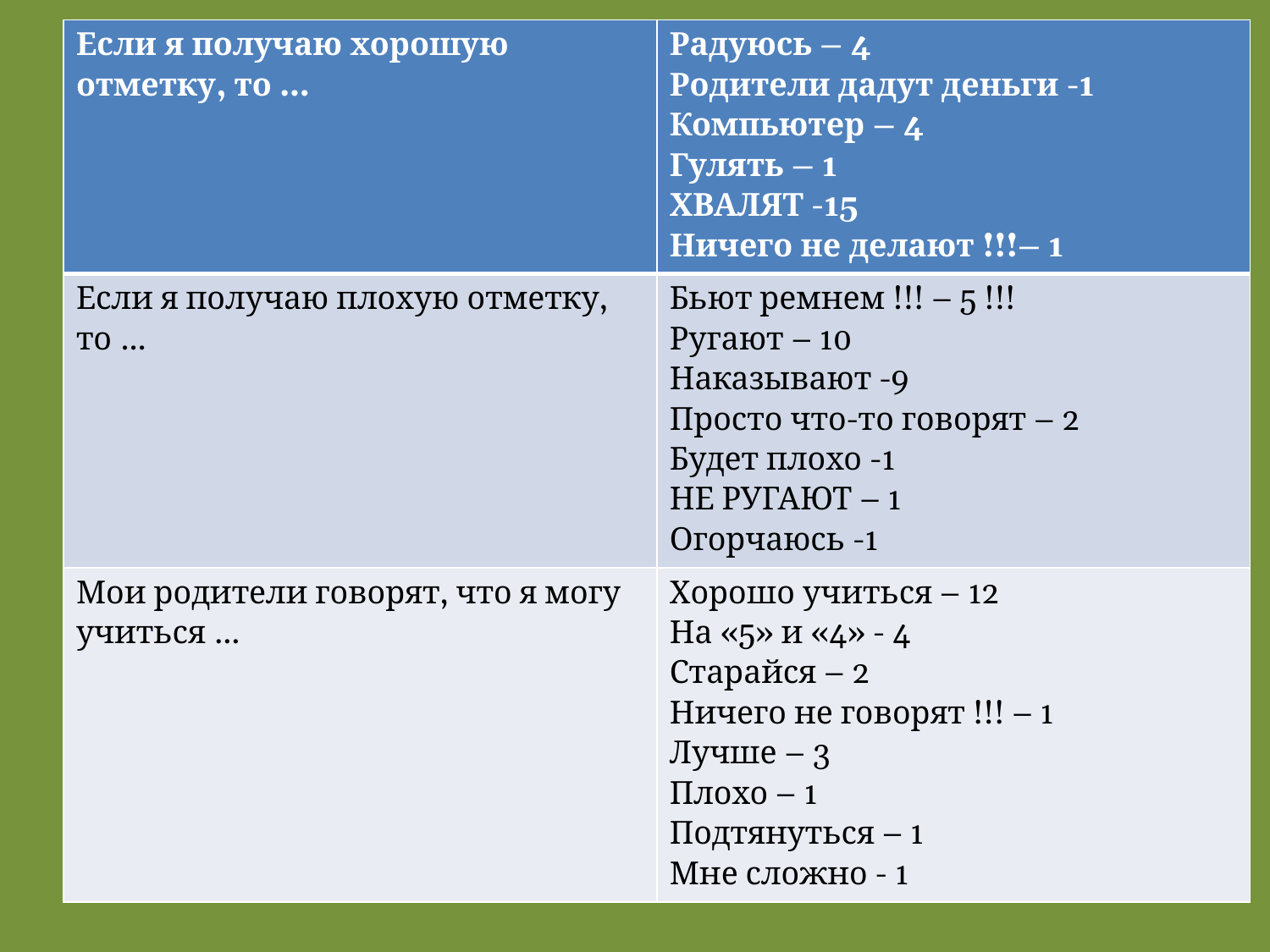

| Если я получаю хорошую отметку, то … | Радуюсь – 4 Родители дадут деньги -1 Компьютер – 4 Гулять – 1 ХВАЛЯТ -15 Ничего не делают !!!– 1 |
| --- | --- |
| Если я получаю плохую отметку, то … | Бьют ремнем !!! – 5 !!! Ругают – 10 Наказывают -9 Просто что-то говорят – 2 Будет плохо -1 НЕ РУГАЮТ – 1 Огорчаюсь -1 |
| Мои родители говорят, что я могу учиться … | Хорошо учиться – 12 На «5» и «4» - 4 Старайся – 2 Ничего не говорят !!! – 1 Лучше – 3 Плохо – 1 Подтянуться – 1 Мне сложно - 1 |
#